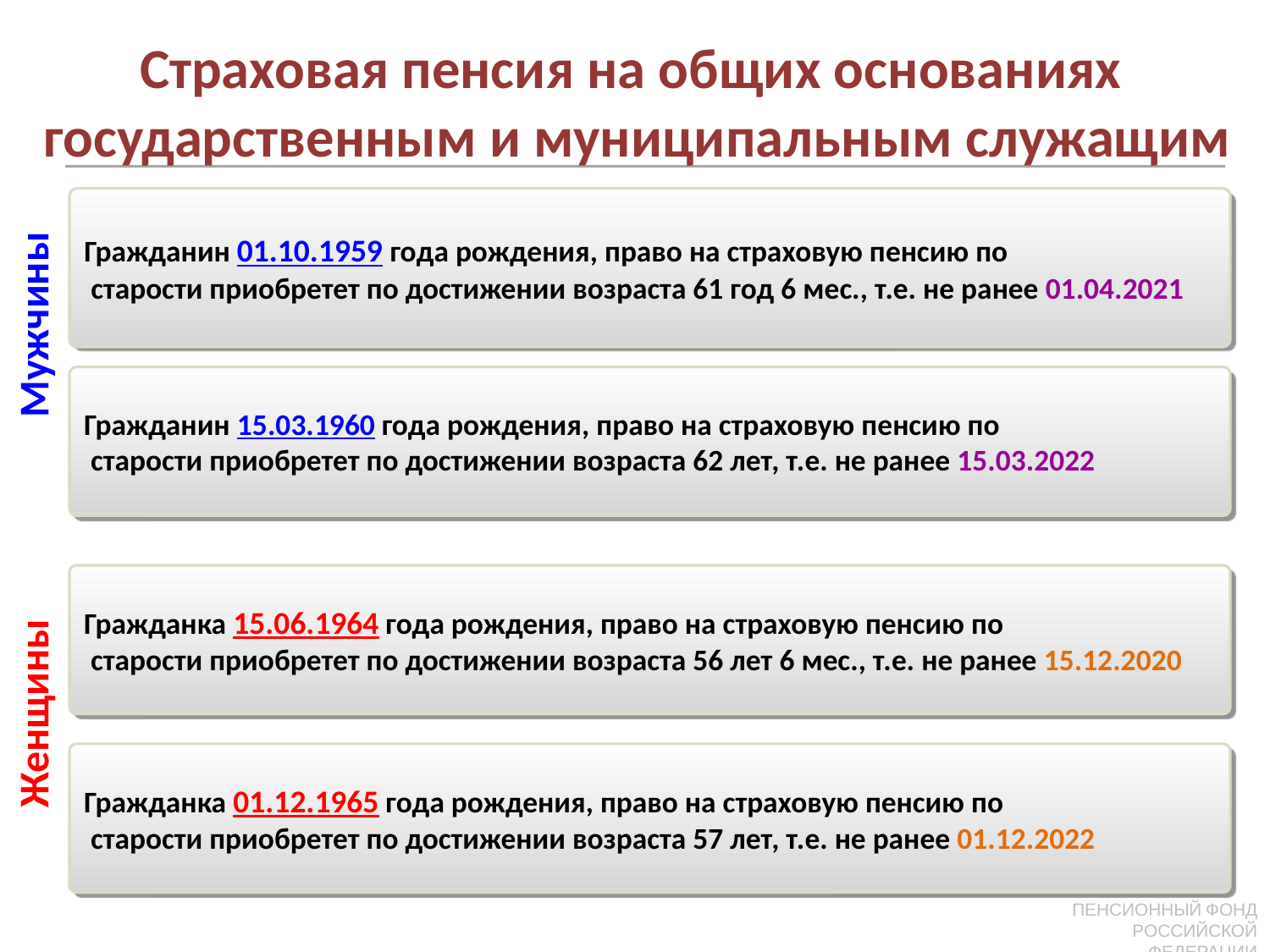

Страховая пенсия на общих основаниях
государственным и муниципальным служащим
Гражданин 01.10.1959 года рождения, право на страховую пенсию по
 старости приобретет по достижении возраста 61 год 6 мес., т.е. не ранее 01.04.2021
Мужчины
Гражданин 15.03.1960 года рождения, право на страховую пенсию по
 старости приобретет по достижении возраста 62 лет, т.е. не ранее 15.03.2022
Гражданка 15.06.1964 года рождения, право на страховую пенсию по
 старости приобретет по достижении возраста 56 лет 6 мес., т.е. не ранее 15.12.2020
Женщины
Гражданка 01.12.1965 года рождения, право на страховую пенсию по
 старости приобретет по достижении возраста 57 лет, т.е. не ранее 01.12.2022